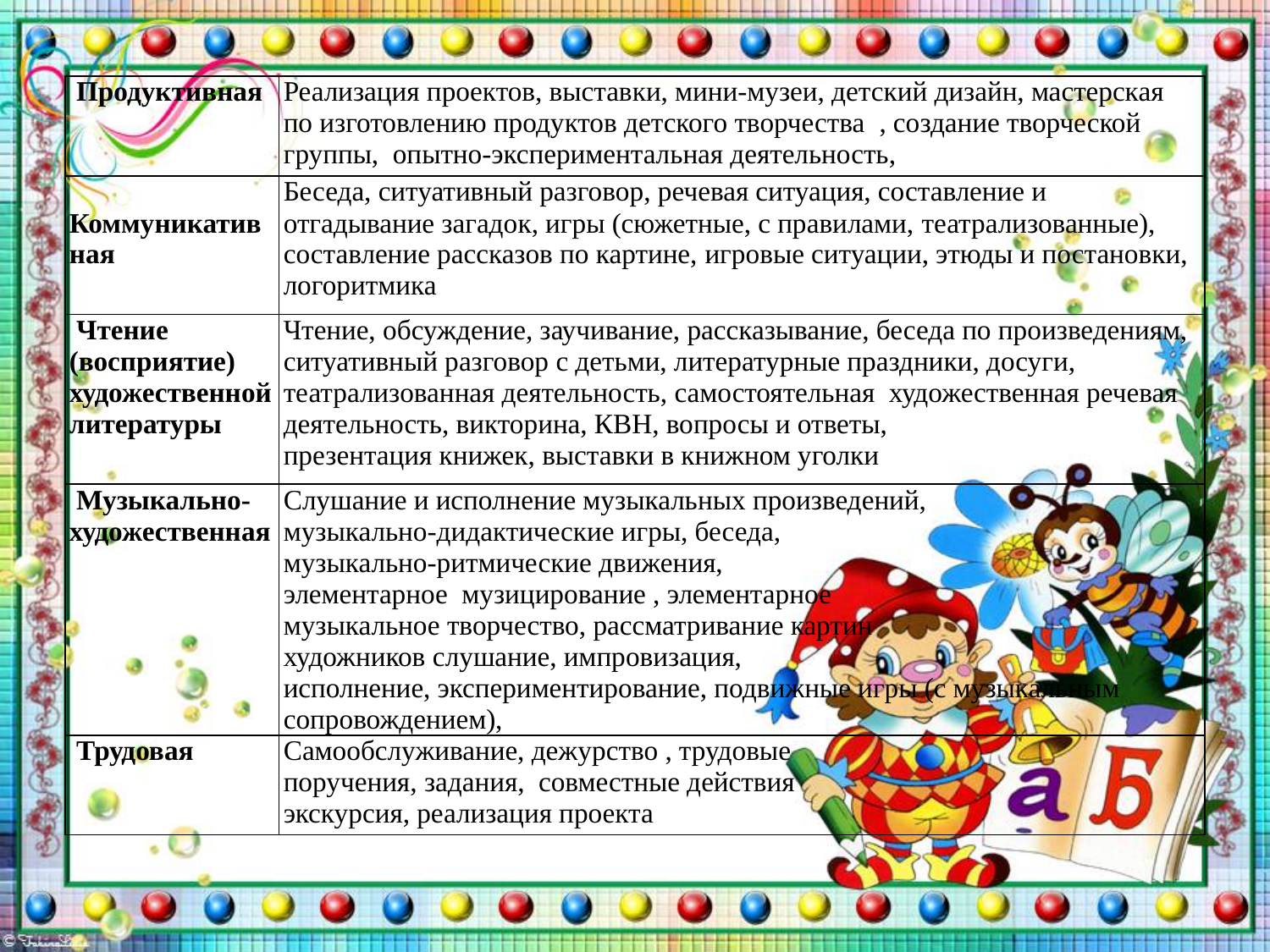

| Продуктивная | Реализация проектов, выставки, мини-музеи, детский дизайн, мастерская по изготовлению продуктов детского творчества , создание творческой группы, опытно-экспериментальная деятельность, |
| --- | --- |
| Коммуникативная | Беседа, ситуативный разговор, речевая ситуация, составление и отгадывание загадок, игры (сюжетные, с правилами, театрализованные), составление рассказов по картине, игровые ситуации, этюды и постановки, логоритмика |
| Чтение (восприятие) художественной литературы | Чтение, обсуждение, заучивание, рассказывание, беседа по произведениям, ситуативный разговор с детьми, литературные праздники, досуги, театрализованная деятельность, самостоятельная художественная речевая деятельность, викторина, КВН, вопросы и ответы, презентация книжек, выставки в книжном уголки |
| Музыкально-художественная | Слушание и исполнение музыкальных произведений, музыкально-дидактические игры, беседа, музыкально-ритмические движения, элементарное музицирование , элементарное музыкальное творчество, рассматривание картин художников слушание, импровизация, исполнение, экспериментирование, подвижные игры (с музыкальным сопровождением), |
| Трудовая | Самообслуживание, дежурство , трудовые поручения, задания, совместные действия экскурсия, реализация проекта |